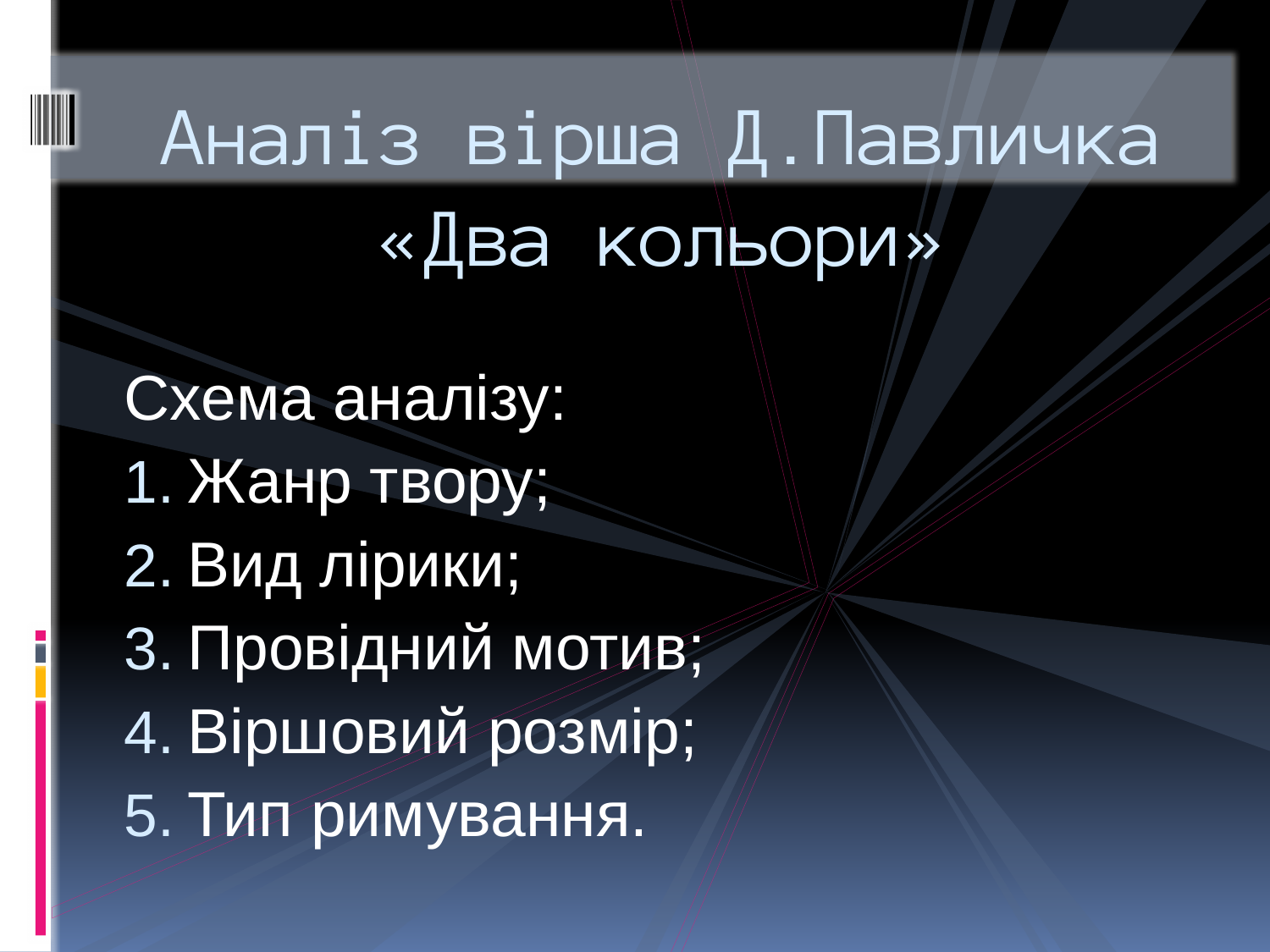

# Аналіз вірша Д.Павличка «Два кольори»
Схема аналізу:
Жанр твору;
Вид лірики;
Провідний мотив;
Віршовий розмір;
Тип римування.